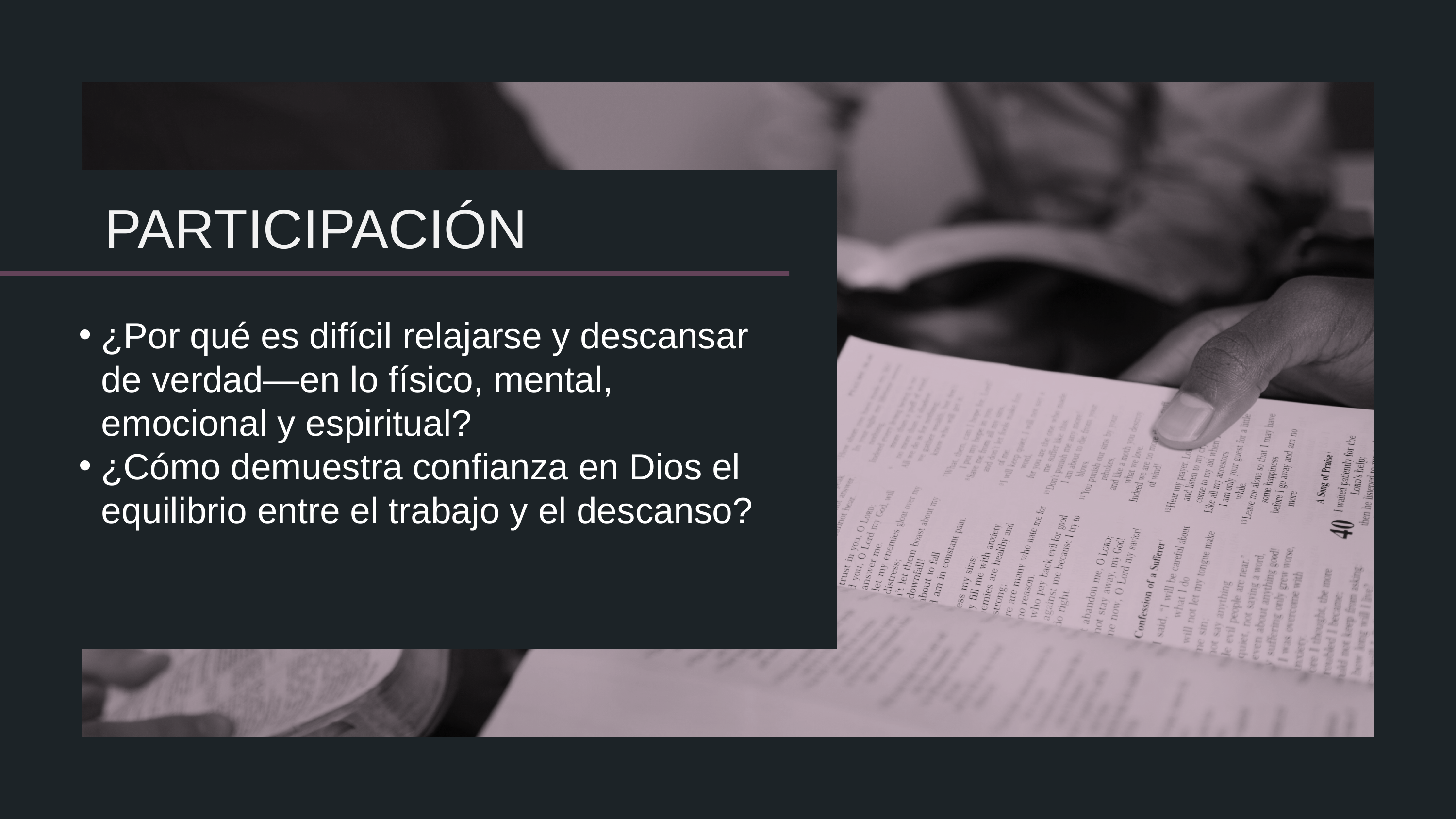

¿Por qué es difícil relajarse y descansar de verdad—en lo físico, mental, emocional y espiritual?
¿Cómo demuestra confianza en Dios el equilibrio entre el trabajo y el descanso?